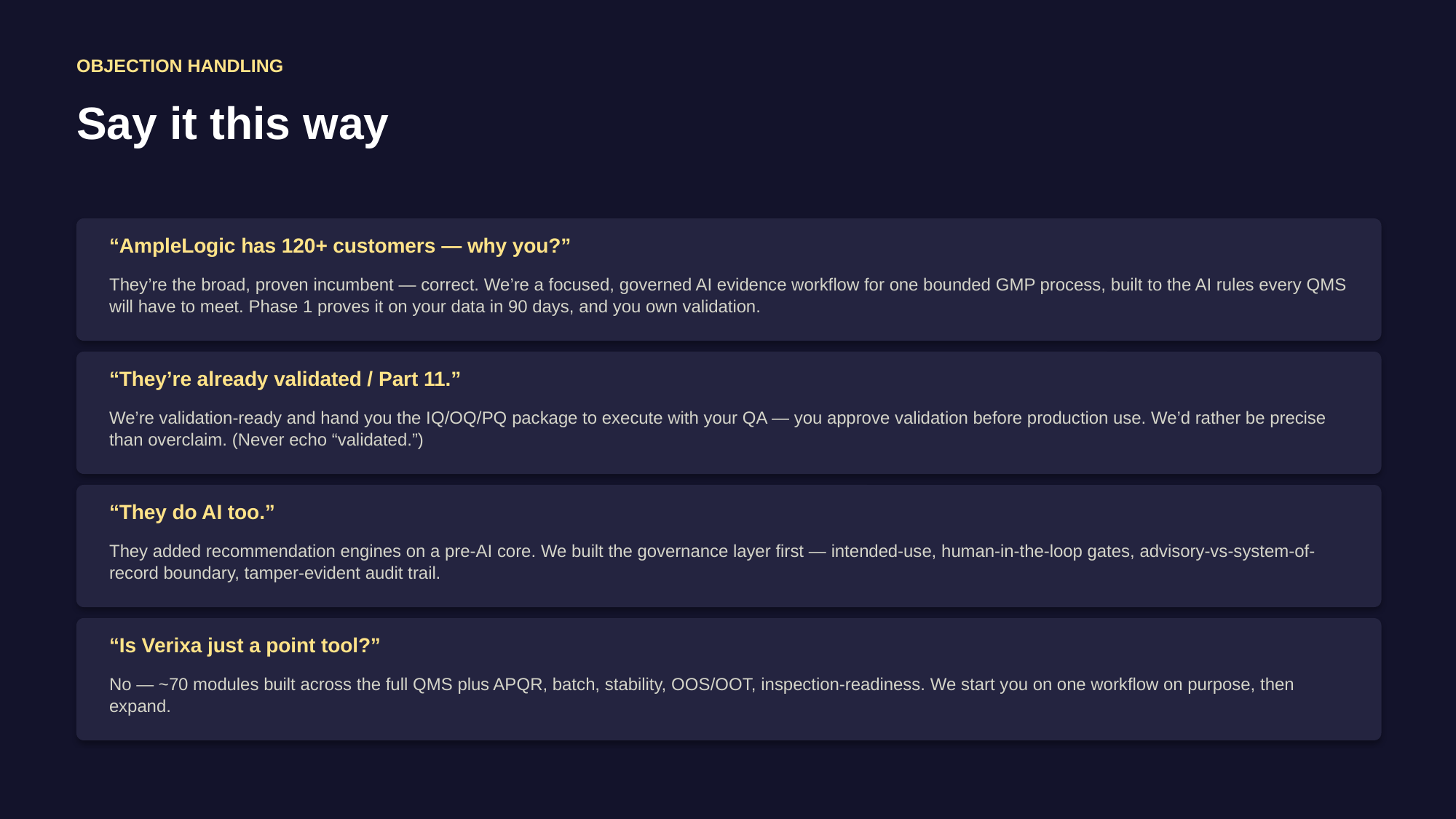

OBJECTION HANDLING
Say it this way

“AmpleLogic has 120+ customers — why you?”
They’re the broad, proven incumbent — correct. We’re a focused, governed AI evidence workflow for one bounded GMP process, built to the AI rules every QMS will have to meet. Phase 1 proves it on your data in 90 days, and you own validation.

“They’re already validated / Part 11.”
We’re validation-ready and hand you the IQ/OQ/PQ package to execute with your QA — you approve validation before production use. We’d rather be precise than overclaim. (Never echo “validated.”)

“They do AI too.”
They added recommendation engines on a pre-AI core. We built the governance layer first — intended-use, human-in-the-loop gates, advisory-vs-system-of-record boundary, tamper-evident audit trail.

“Is Verixa just a point tool?”
No — ~70 modules built across the full QMS plus APQR, batch, stability, OOS/OOT, inspection-readiness. We start you on one workflow on purpose, then expand.